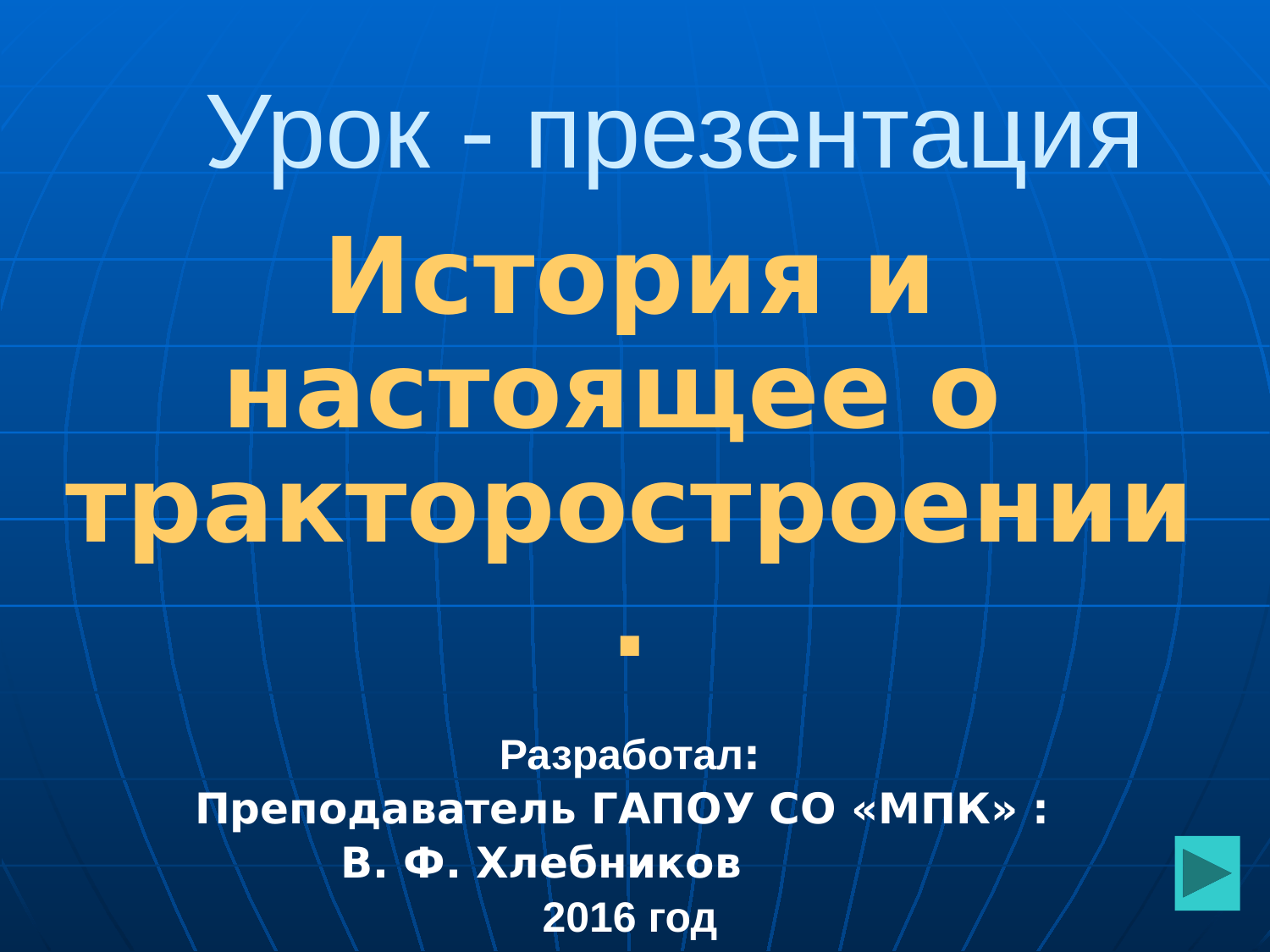

Урок - презентация
История и настоящее о  тракторостроении.

Разработал:
Преподаватель ГАПОУ СО «МПК» :
В. Ф. Хлебников
2016 год